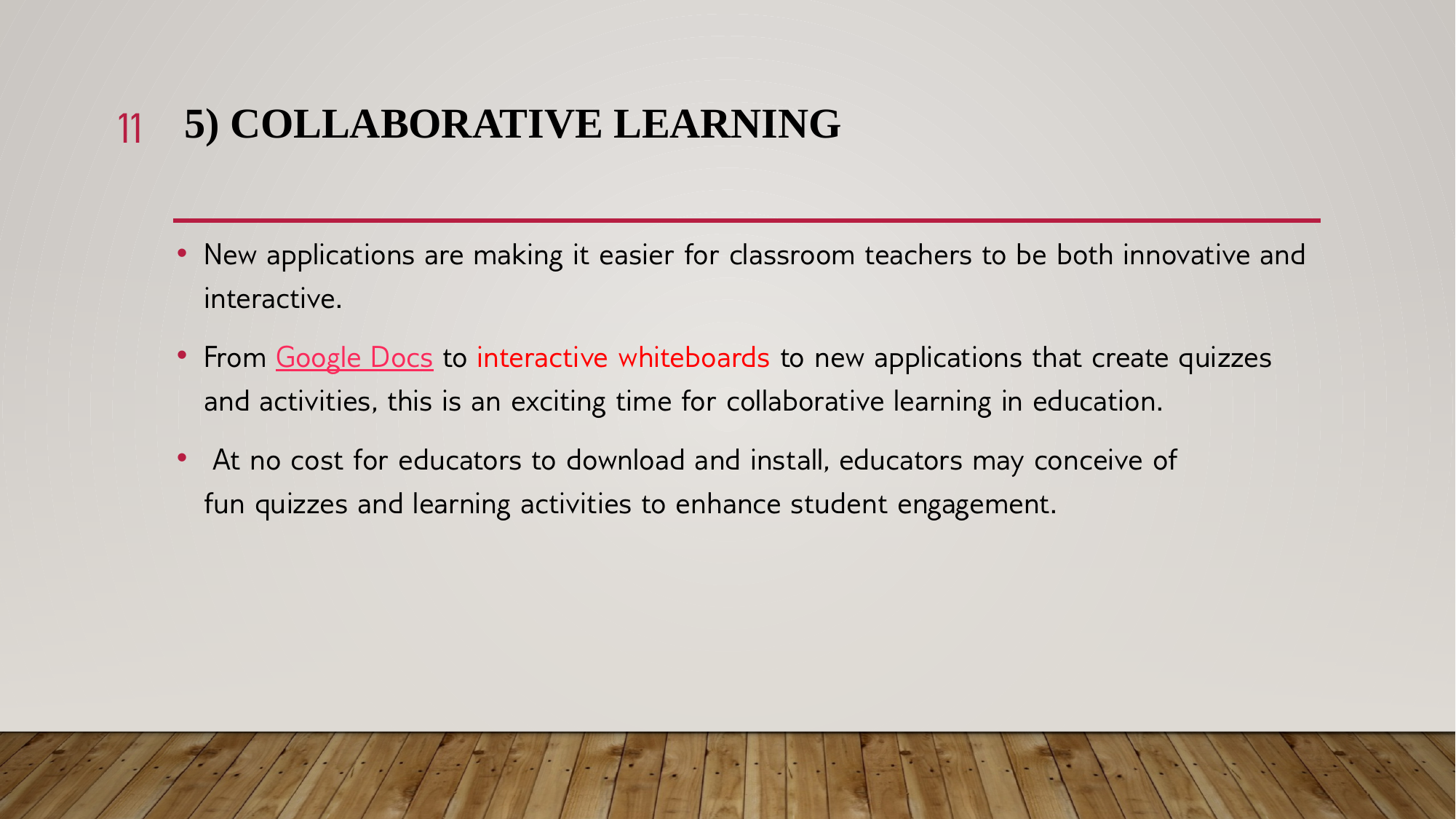

11
# 5) Collaborative Learning
New applications are making it easier for classroom teachers to be both innovative and interactive.
From Google Docs to interactive whiteboards to new applications that create quizzes and activities, this is an exciting time for collaborative learning in education.
 At no cost for educators to download and install, educators may conceive of fun quizzes and learning activities to enhance student engagement.